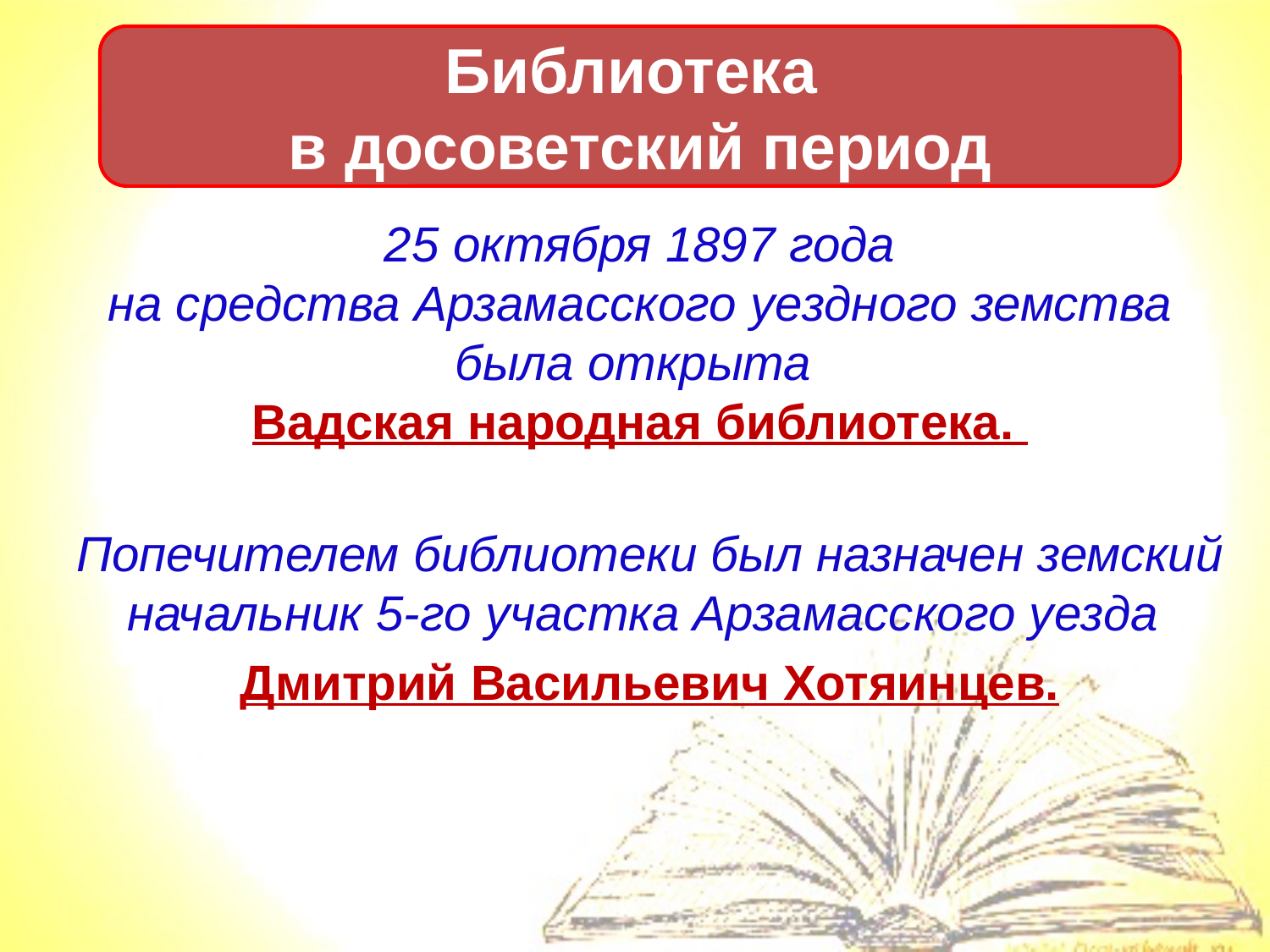

Библиотека
в досоветский период
25 октября 1897 года
 на средства Арзамасского уездного земства
была открыта
Вадская народная библиотека.
Попечителем библиотеки был назначен земский начальник 5-го участка Арзамасского уезда
Дмитрий Васильевич Хотяинцев.